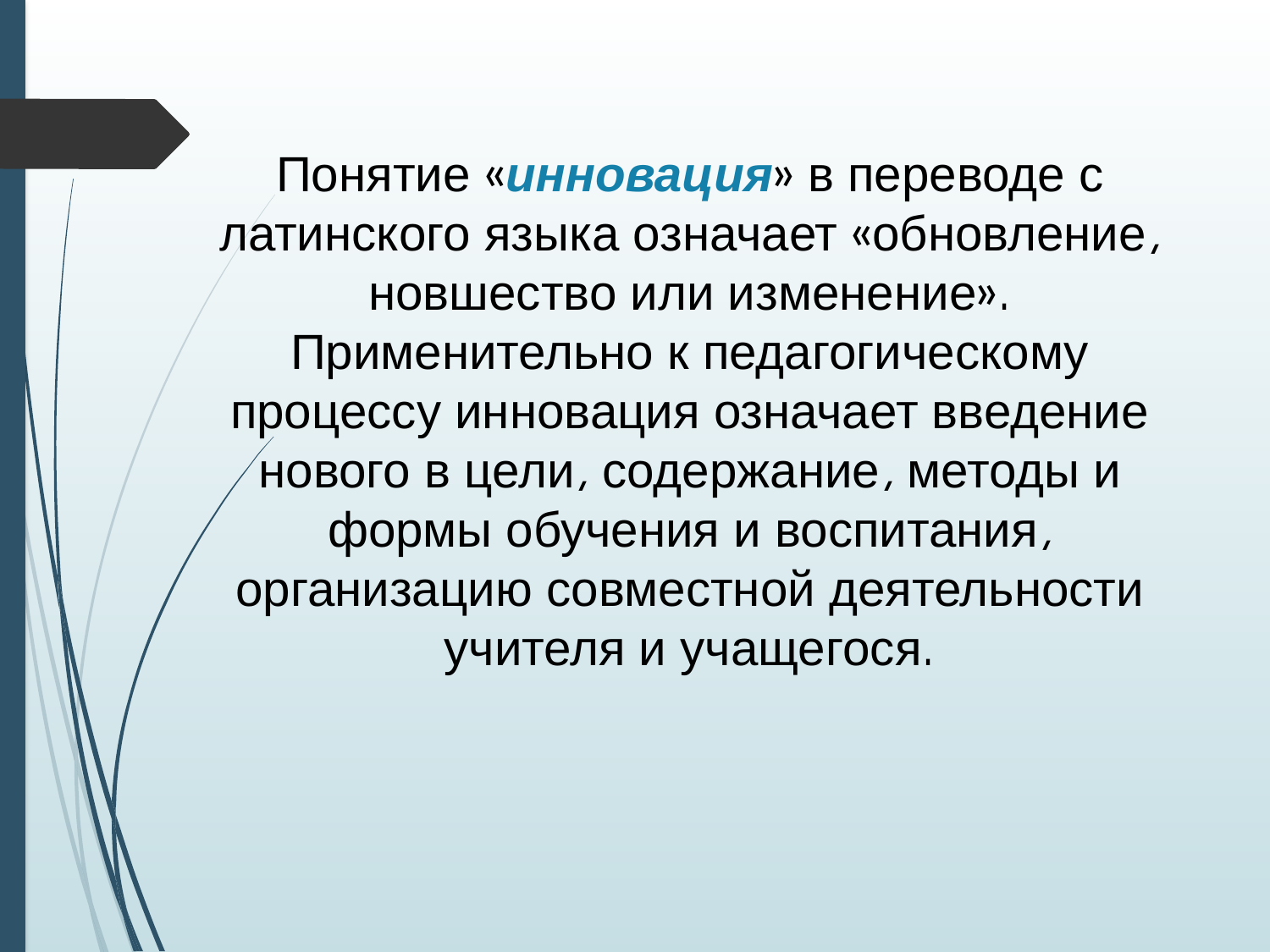

Понятие «инновация» в переводе с латинского языка означает «обновление, новшество или изменение». Применительно к педагогическому процессу инновация означает введение нового в цели, содержание, методы и формы обучения и воспитания, организацию совместной деятельности учителя и учащегося.